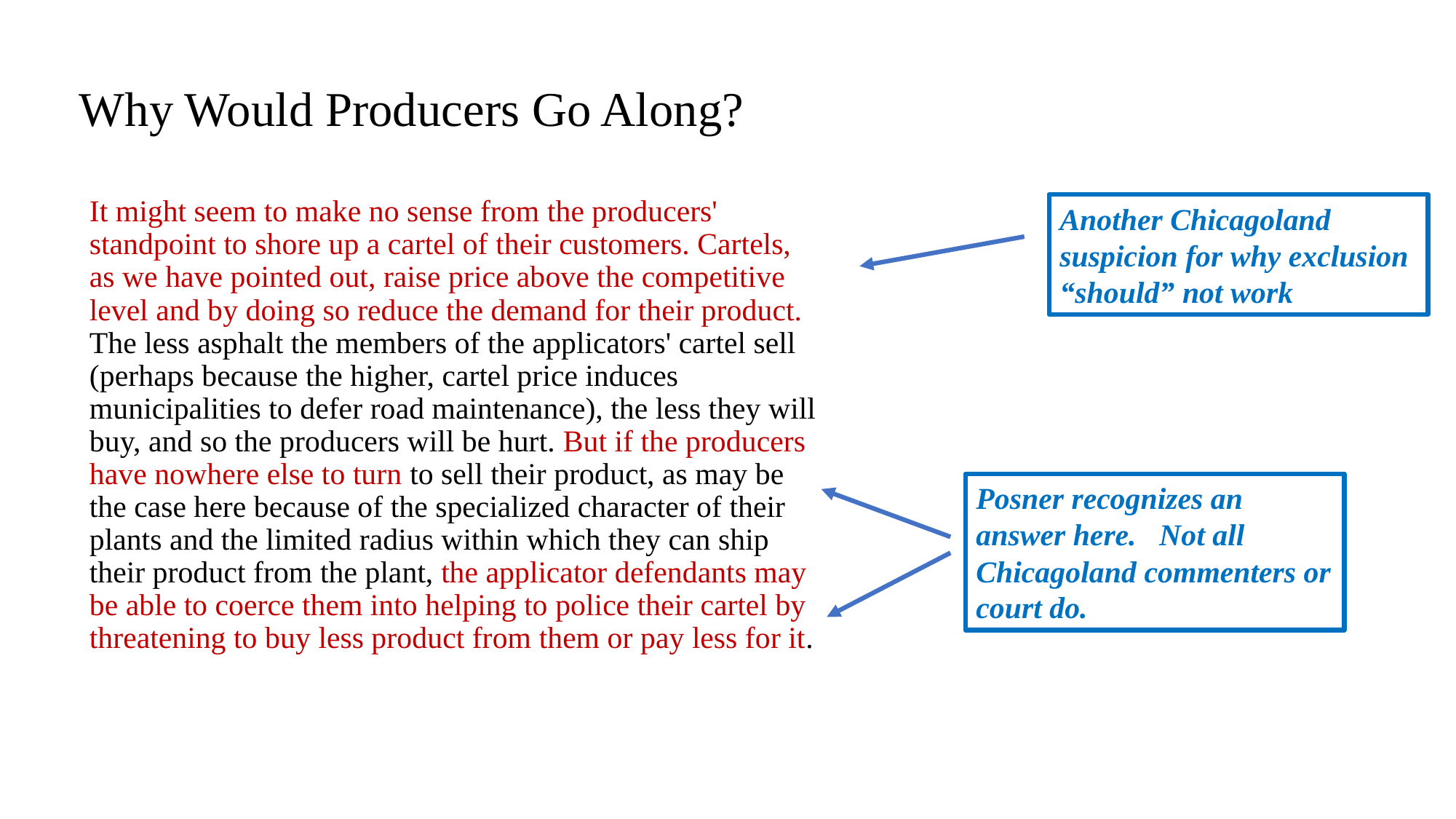

# Why Would Producers Go Along?
It might seem to make no sense from the producers' standpoint to shore up a cartel of their customers. Cartels, as we have pointed out, raise price above the competitive level and by doing so reduce the demand for their product. The less asphalt the members of the applicators' cartel sell (perhaps because the higher, cartel price induces municipalities to defer road maintenance), the less they will buy, and so the producers will be hurt. But if the producers have nowhere else to turn to sell their product, as may be the case here because of the specialized character of their plants and the limited radius within which they can ship their product from the plant, the applicator defendants may be able to coerce them into helping to police their cartel by threatening to buy less product from them or pay less for it.
Another Chicagoland suspicion for why exclusion “should” not work
Posner recognizes an answer here.   Not all Chicagoland commenters or court do.